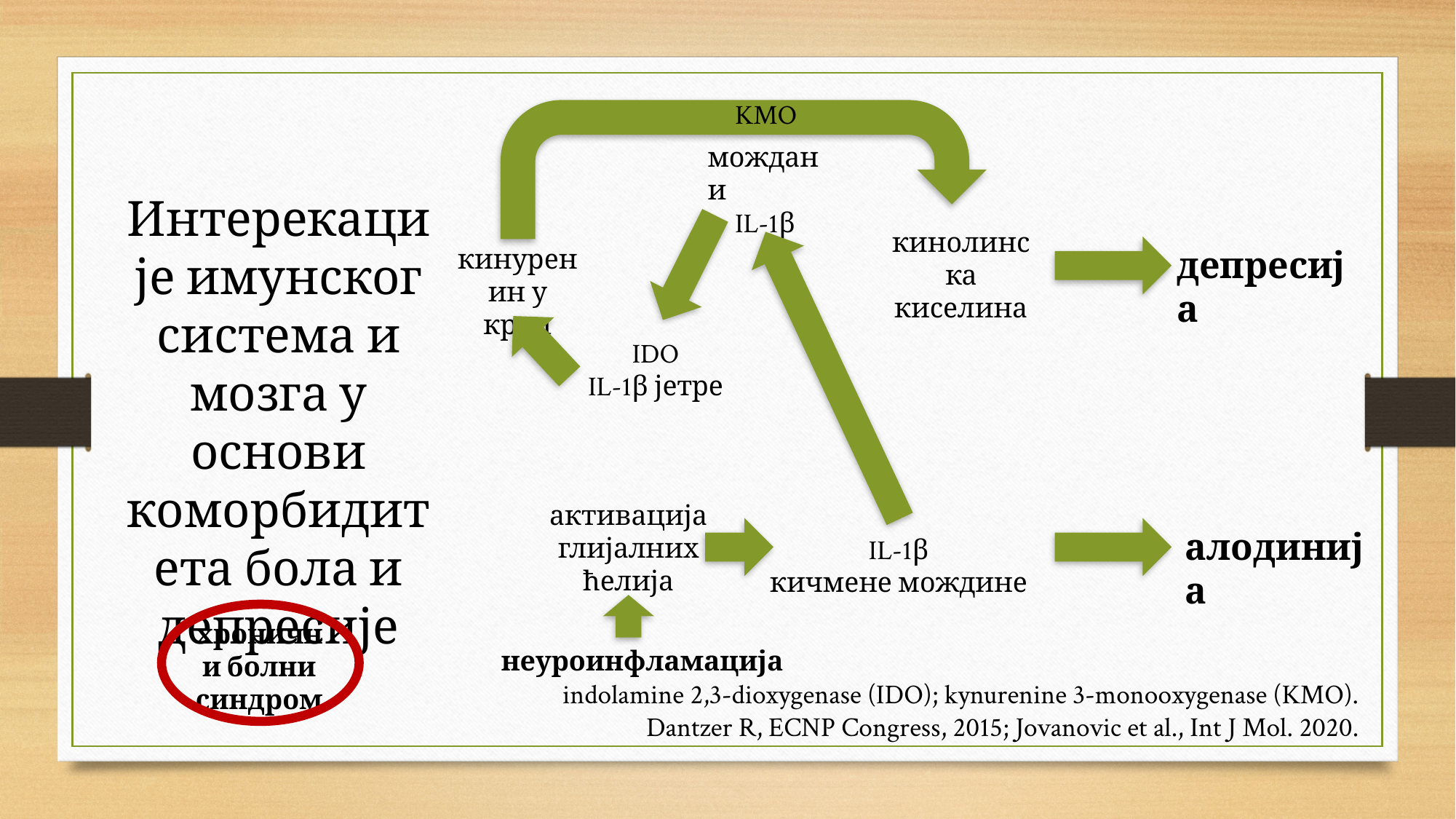

KMO

мождани
IL-1β
Интерекације имунског система и мозга у основи коморбидитета бола и депресије

кинолинска киселина

кинуренин у крви
депресија

IDO
IL-1β јетре
активација глијалних ћелија
алодинија

IL-1β
кичмене мождине

хронични болни синдром
неуроинфламација
indolamine 2,3-dioxygenase (IDO); kynurenine 3-monooxygenase (KMO).
Dantzer R, ECNP Congress, 2015; Jovanovic et al., Int J Mol. 2020.